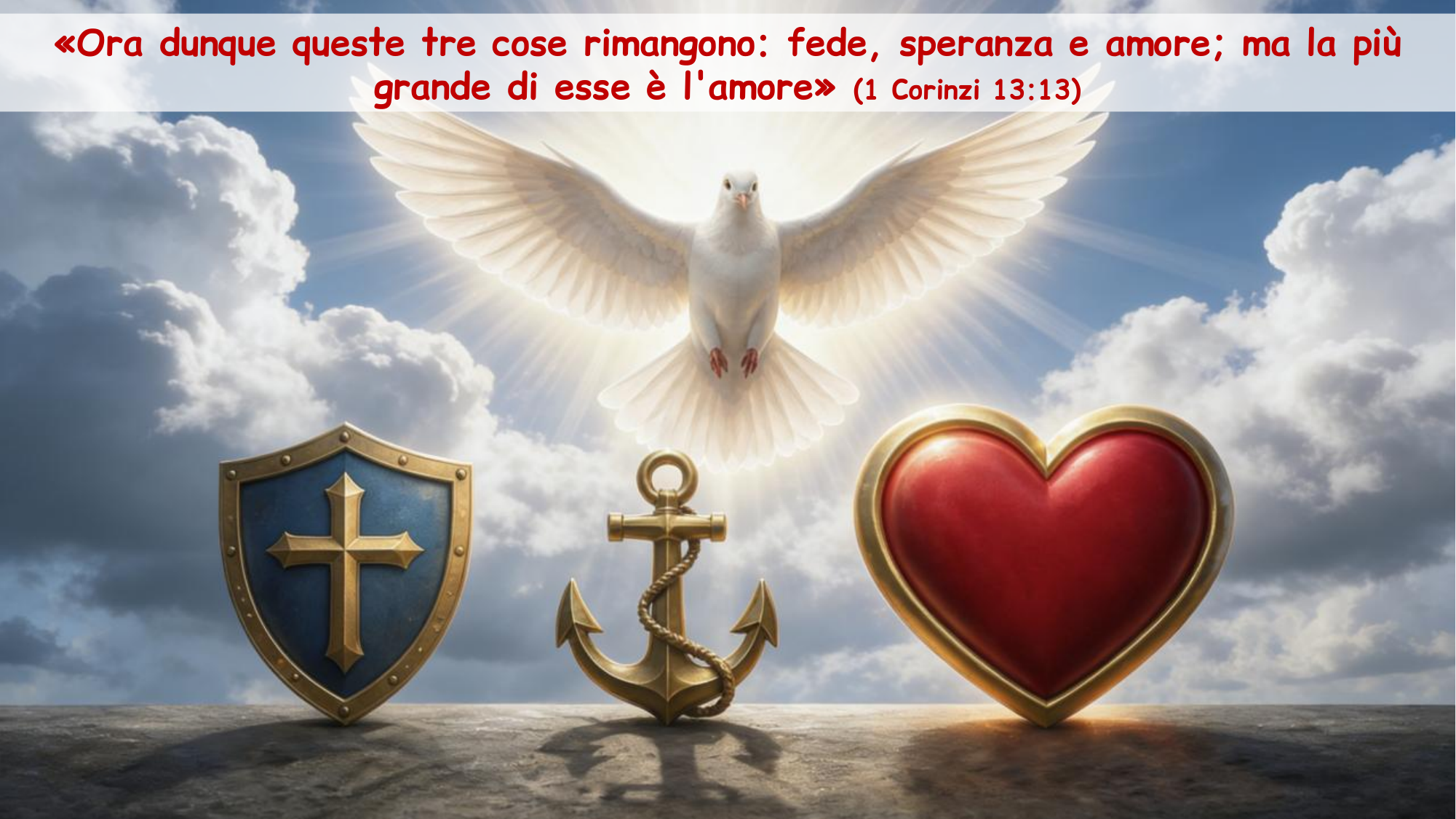

«Ora dunque queste tre cose rimangono: fede, speranza e amore; ma la più grande di esse è l'amore» (1 Corinzi 13:13)